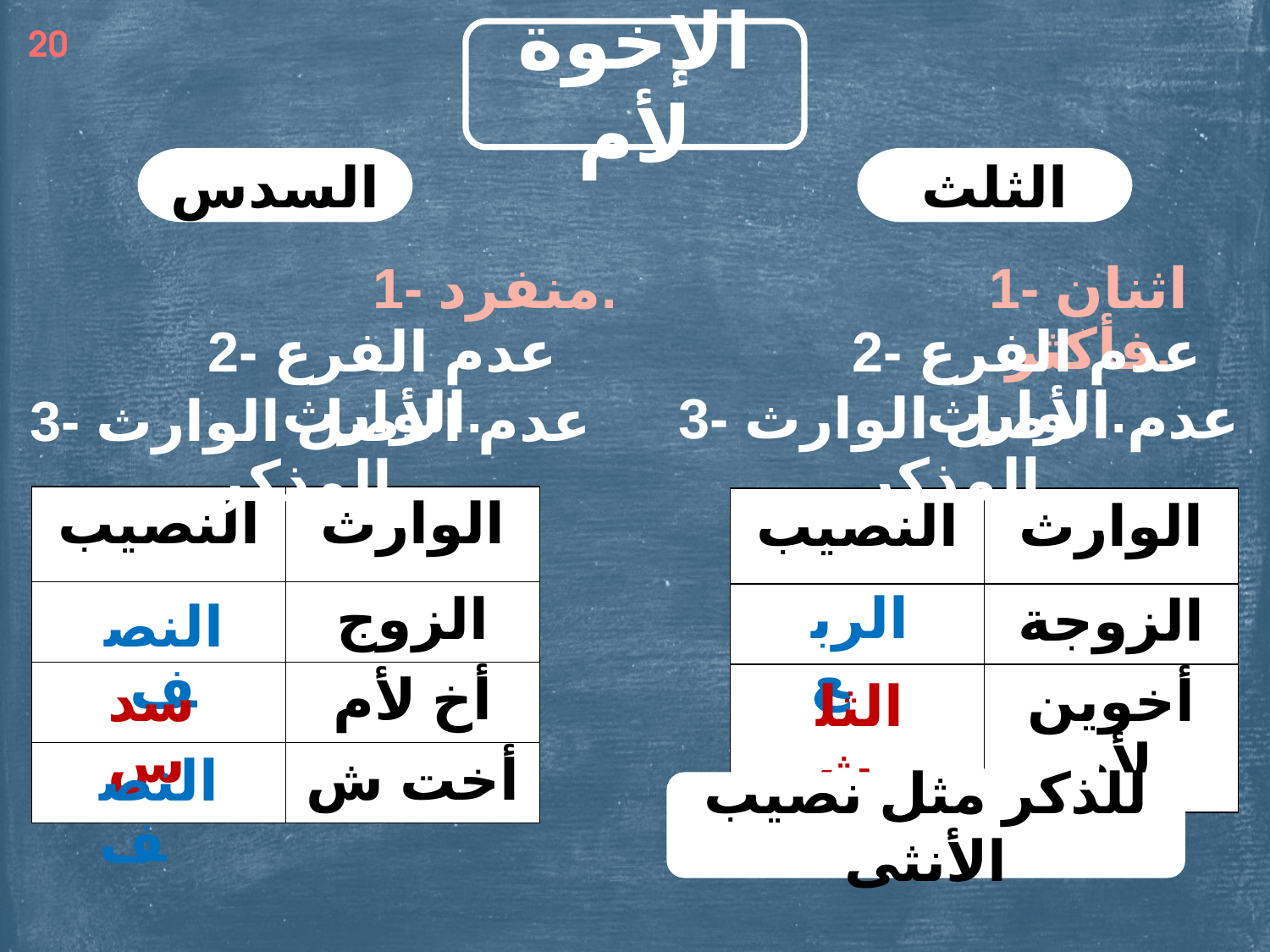

20
الإخوة لأم
السدس
الثلث
1- منفرد.
1- اثنان فأكثر.
2- عدم الفرع الوارث.
2- عدم الفرع الوارث.
3- عدم الأصل الوارث المذكر.
3- عدم الأصل الوارث المذكر.
| النصيب | الوارث |
| --- | --- |
|  | الزوج |
|  | أخ لأم |
|  | أخت ش |
| النصيب | الوارث |
| --- | --- |
|  | الزوجة |
|  | أخوين لأم |
الربع
النصف
سدس
الثلث
النصف
للذكر مثل نصيب الأنثى